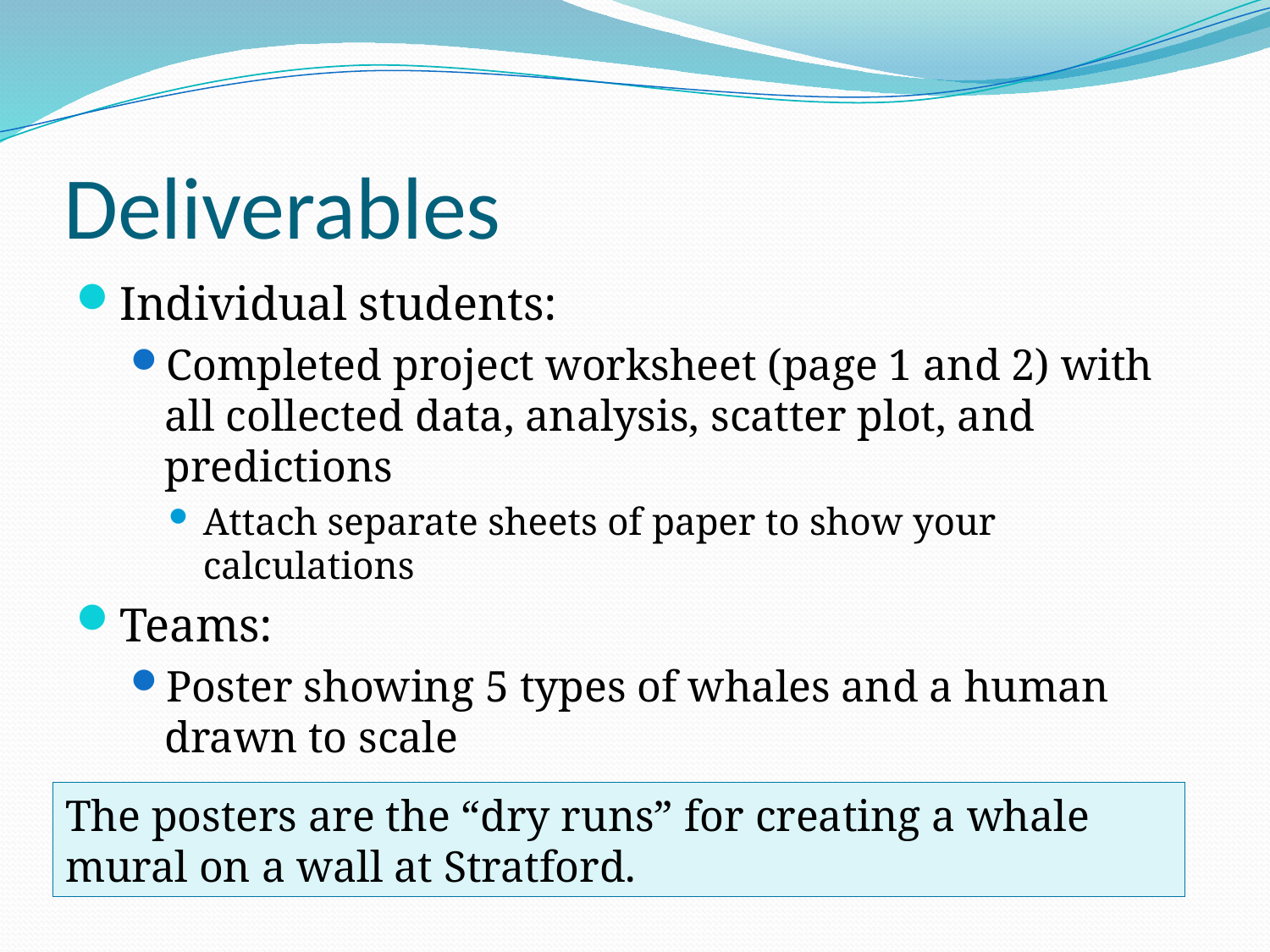

# Deliverables
Individual students:
Completed project worksheet (page 1 and 2) with all collected data, analysis, scatter plot, and predictions
Attach separate sheets of paper to show your calculations
Teams:
Poster showing 5 types of whales and a human drawn to scale
The posters are the “dry runs” for creating a whale mural on a wall at Stratford.